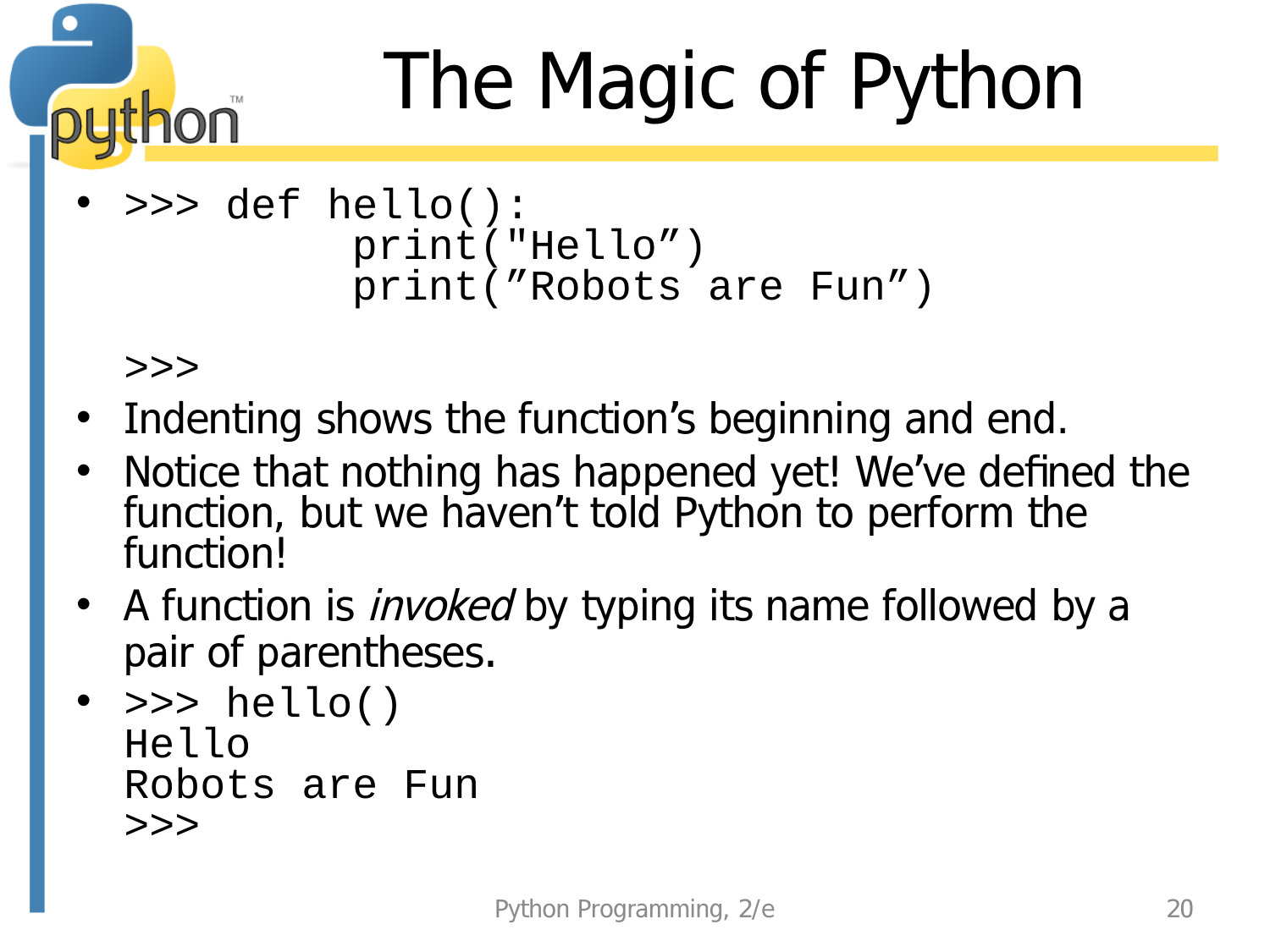

# The Magic of Python
>>> def hello():
	    print("Hello”)
	    print(”Robots are Fun”)
>>>
Indenting shows the function’s beginning and end.
Notice that nothing has happened yet! We’ve defined the function, but we haven’t told Python to perform the function!
A function is invoked by typing its name followed by a pair of parentheses.
>>> hello()
Hello
Robots are Fun
>>>
Python Programming, 2/e
20